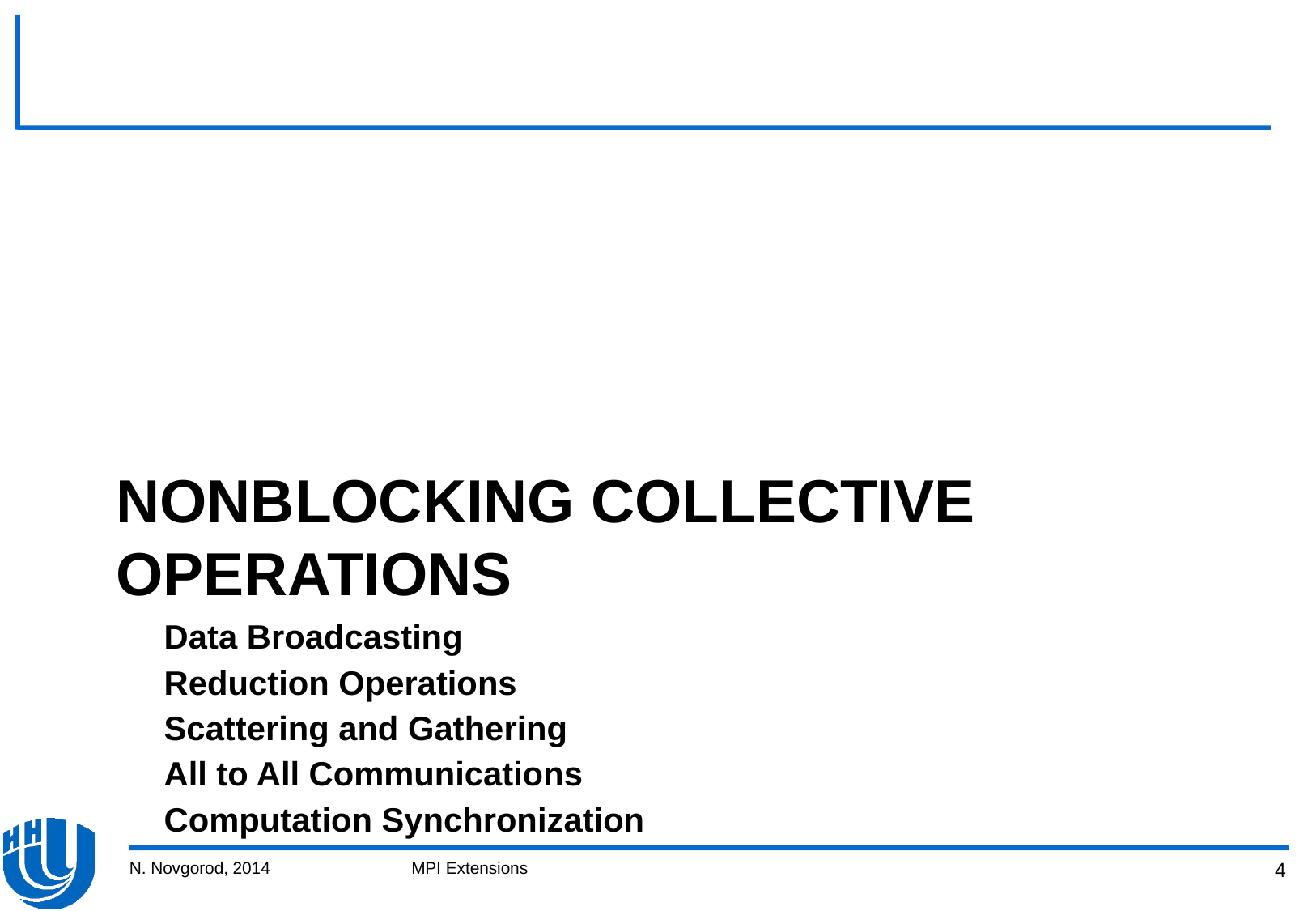

# Nonblocking Collective Operations
Data Broadcasting
Reduction Operations
Scattering and Gathering
All to All Communications
Computation Synchronization
N. Novgorod, 2014
MPI Extensions
4